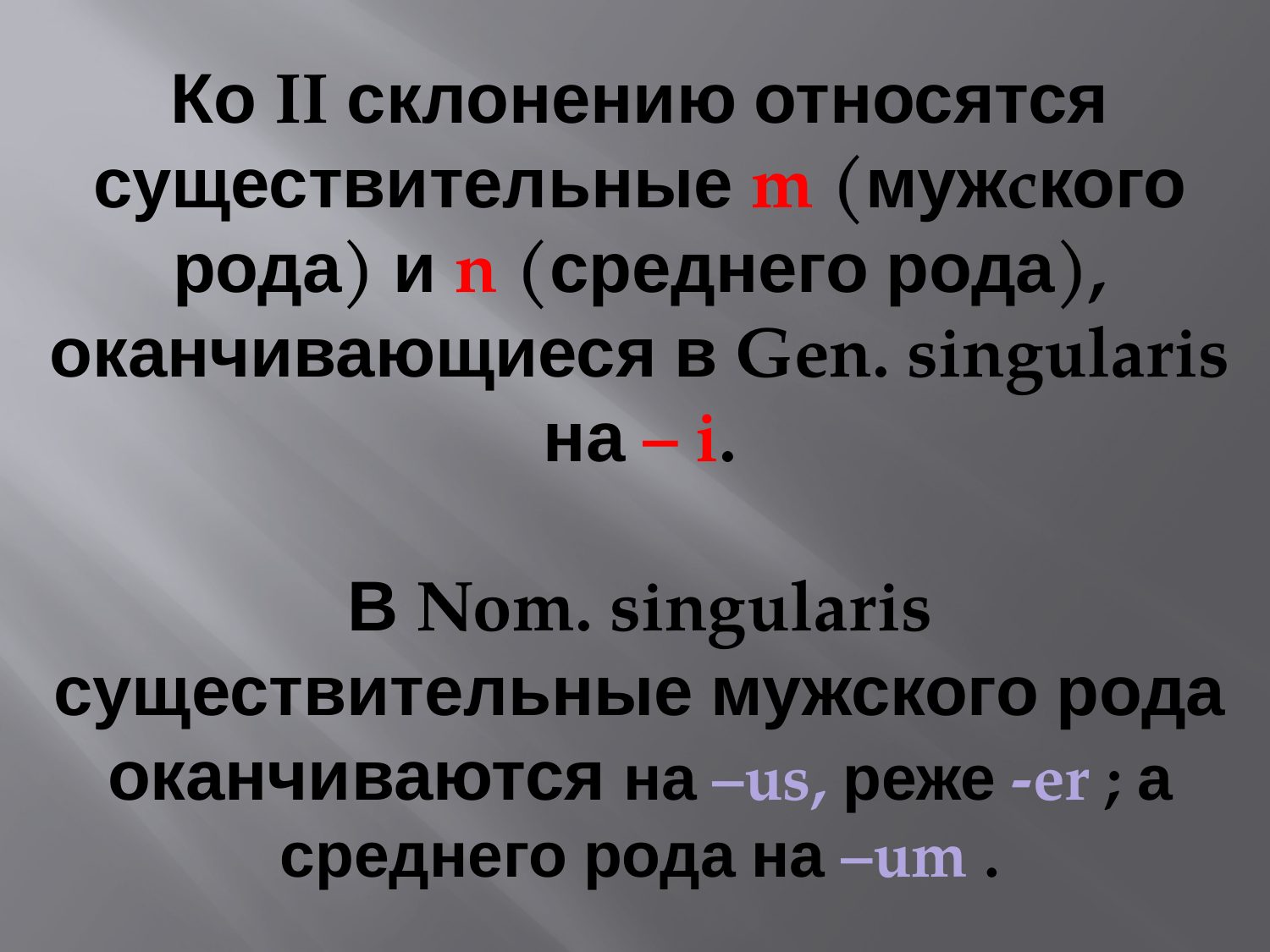

Ко II склонению относятся существительные m (мужcкого рода) и n (среднего рода), оканчивающиеся в Gen. singularis на – i.

В Nom. singularis существительные мужского рода оканчиваются на –us, реже -er ; а среднего рода на –um .